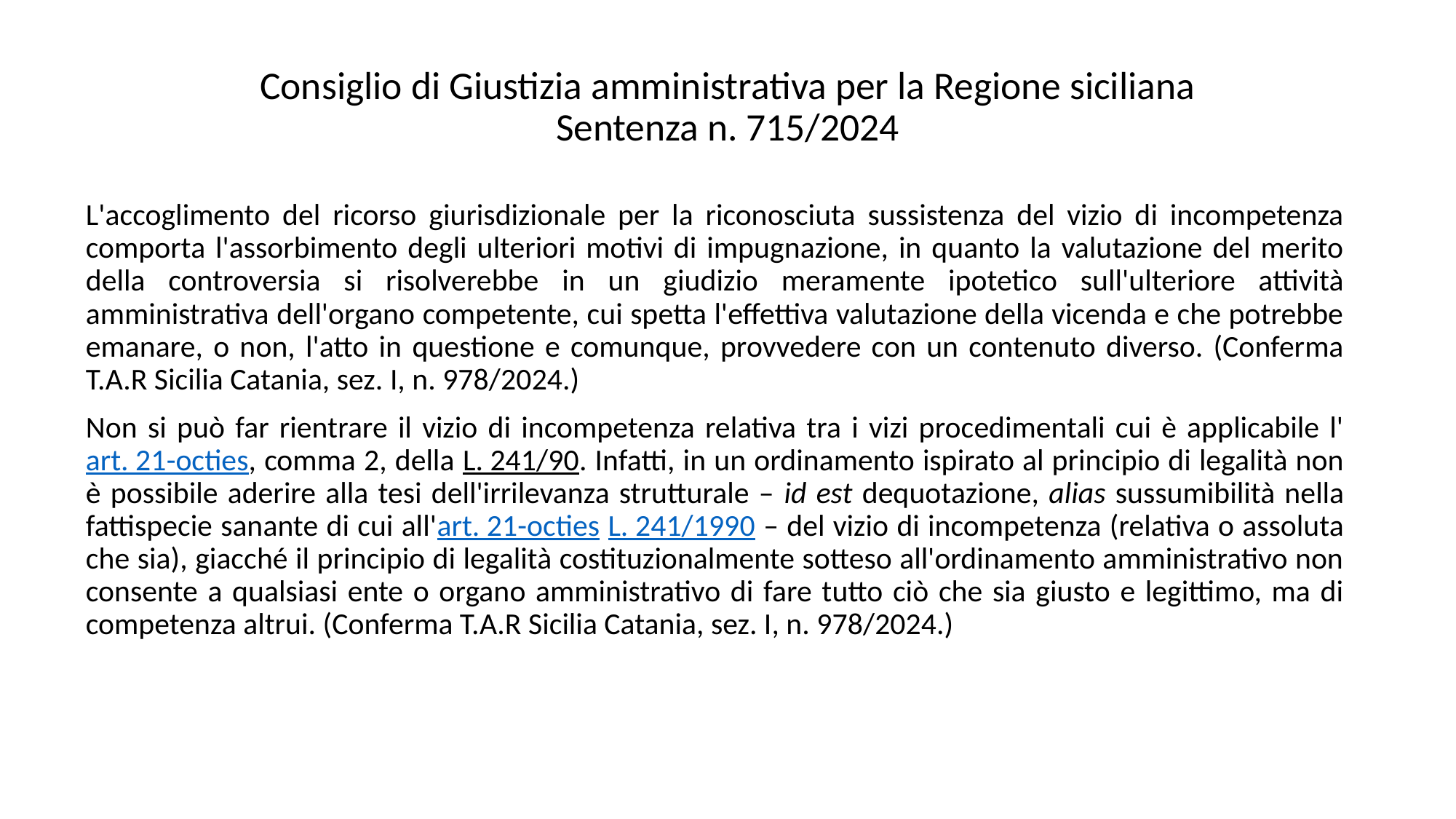

# Consiglio di Giustizia amministrativa per la Regione siciliana Sentenza n. 715/2024
L'accoglimento del ricorso giurisdizionale per la riconosciuta sussistenza del vizio di incompetenza comporta l'assorbimento degli ulteriori motivi di impugnazione, in quanto la valutazione del merito della controversia si risolverebbe in un giudizio meramente ipotetico sull'ulteriore attività amministrativa dell'organo competente, cui spetta l'effettiva valutazione della vicenda e che potrebbe emanare, o non, l'atto in questione e comunque, provvedere con un contenuto diverso. (Conferma T.A.R Sicilia Catania, sez. I, n. 978/2024.)
Non si può far rientrare il vizio di incompetenza relativa tra i vizi procedimentali cui è applicabile l'art. 21-octies, comma 2, della L. 241/90. Infatti, in un ordinamento ispirato al principio di legalità non è possibile aderire alla tesi dell'irrilevanza strutturale – id est dequotazione, alias sussumibilità nella fattispecie sanante di cui all'art. 21-octies L. 241/1990 – del vizio di incompetenza (relativa o assoluta che sia), giacché il principio di legalità costituzionalmente sotteso all'ordinamento amministrativo non consente a qualsiasi ente o organo amministrativo di fare tutto ciò che sia giusto e legittimo, ma di competenza altrui. (Conferma T.A.R Sicilia Catania, sez. I, n. 978/2024.)